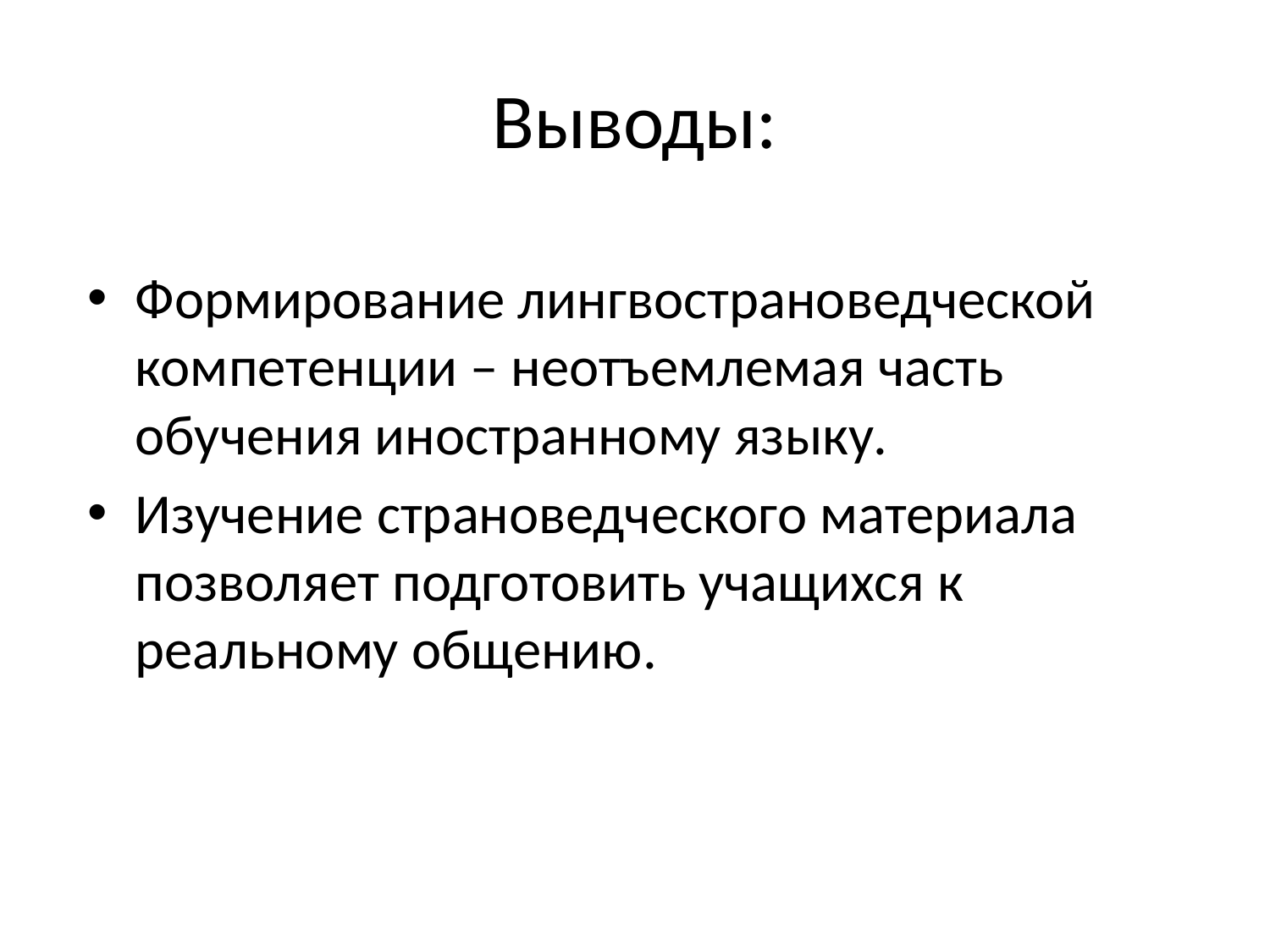

# Выводы:
Формирование лингвострановедческой компетенции – неотъемлемая часть обучения иностранному языку.
Изучение страноведческого материала позволяет подготовить учащихся к реальному общению.